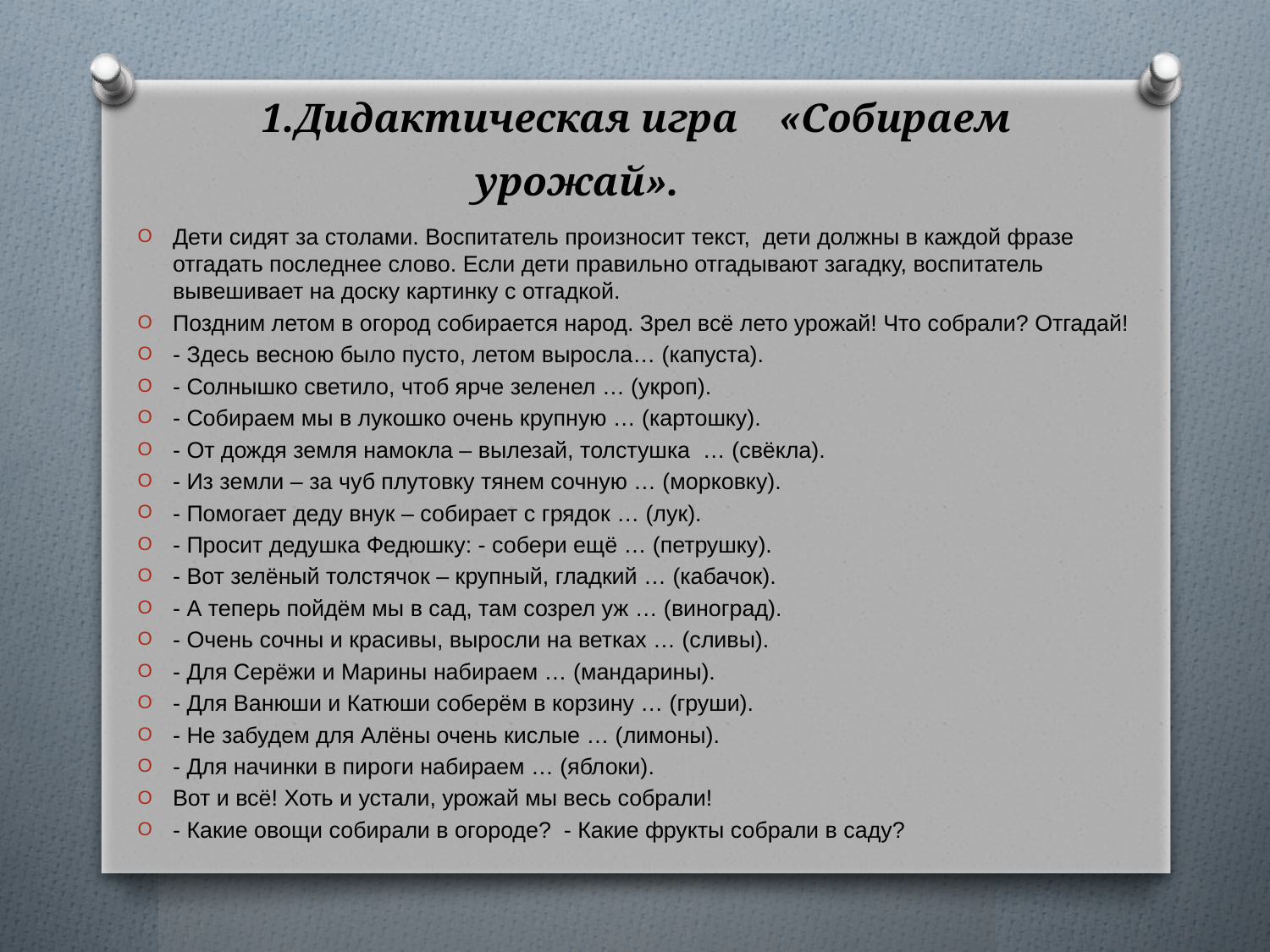

# 1.Дидактическая игра    «Собираем  урожай».
Дети сидят за столами. Воспитатель произносит текст,  дети должны в каждой фразе отгадать последнее слово. Если дети правильно отгадывают загадку, воспитатель вывешивает на доску картинку с отгадкой.
Поздним летом в огород собирается народ. Зрел всё лето урожай! Что собрали? Отгадай!
- Здесь весною было пусто, летом выросла… (капуста).
- Солнышко светило, чтоб ярче зеленел … (укроп).
- Собираем мы в лукошко очень крупную … (картошку).
- От дождя земля намокла – вылезай, толстушка  … (свёкла).
- Из земли – за чуб плутовку тянем сочную … (морковку).
- Помогает деду внук – собирает с грядок … (лук).
- Просит дедушка Федюшку: - собери ещё … (петрушку).
- Вот зелёный толстячок – крупный, гладкий … (кабачок).
- А теперь пойдём мы в сад, там созрел уж … (виноград).
- Очень сочны и красивы, выросли на ветках … (сливы).
- Для Серёжи и Марины набираем … (мандарины).
- Для Ванюши и Катюши соберём в корзину … (груши).
- Не забудем для Алёны очень кислые … (лимоны).
- Для начинки в пироги набираем … (яблоки).
Вот и всё! Хоть и устали, урожай мы весь собрали!
- Какие овощи собирали в огороде?  - Какие фрукты собрали в саду?